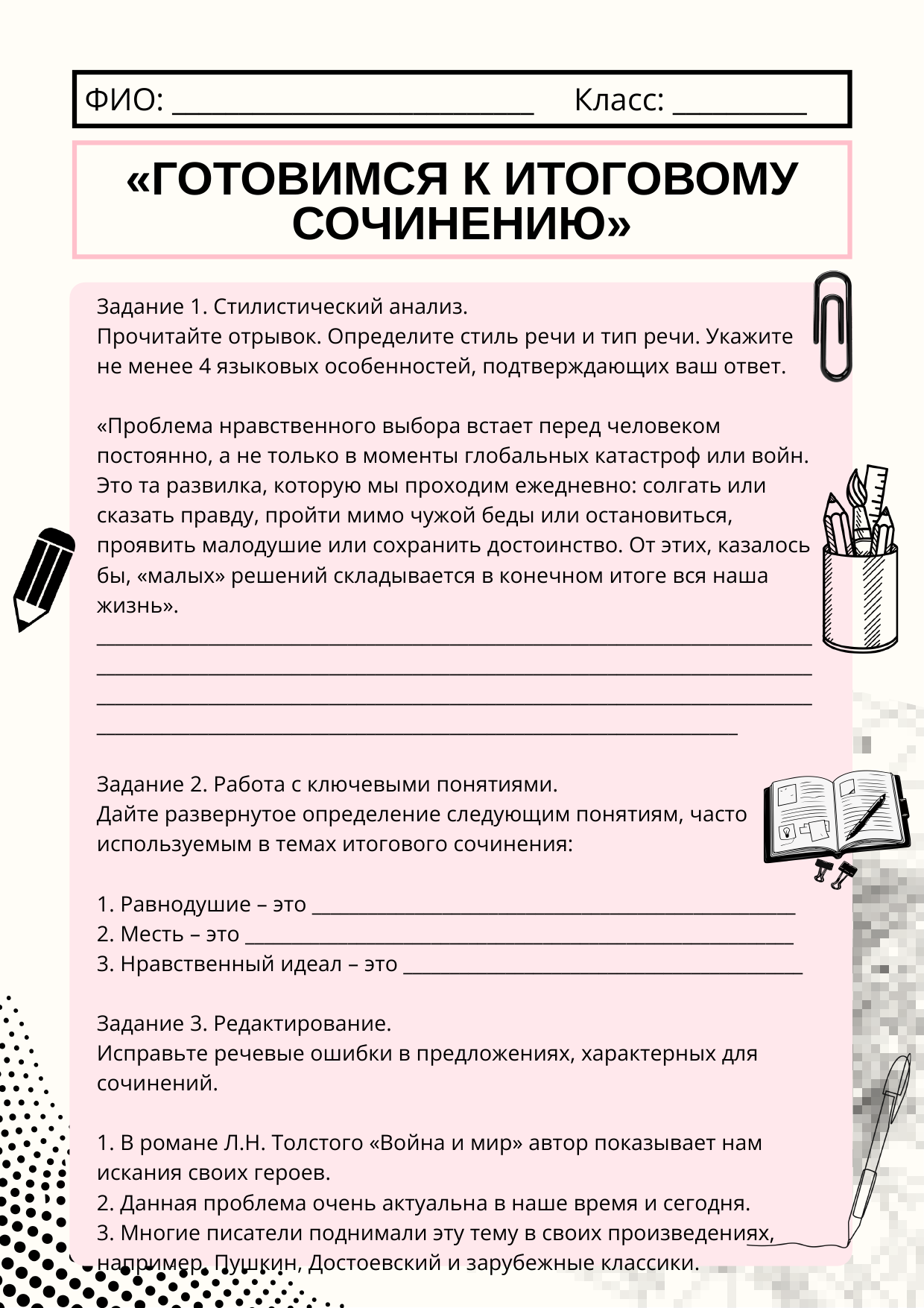

ФИО: ___________________________     Класс: __________

«ГОТОВИМСЯ К ИТОГОВОМУ СОЧИНЕНИЮ»

Задание 1. Стилистический анализ.
Прочитайте отрывок. Определите стиль речи и тип речи. Укажите не менее 4 языковых особенностей, подтверждающих ваш ответ.

«Проблема нравственного выбора встает перед человеком постоянно, а не только в моменты глобальных катастроф или войн. Это та развилка, которую мы проходим ежедневно: солгать или сказать правду, пройти мимо чужой беды или остановиться, проявить малодушие или сохранить достоинство. От этих, казалось бы, «малых» решений складывается в конечном итоге вся наша жизнь».
____________________________________________________________________________________________________________________________________________________________________________________________________________________________________________________________________________________________________________

Задание 2. Работа с ключевыми понятиями.
Дайте развернутое определение следующим понятиям, часто используемым в темах итогового сочинения:

1. Равнодушие – это ____________________________________________________
2. Месть – это ___________________________________________________________
3. Нравственный идеал – это ___________________________________________

Задание 3. Редактирование.
Исправьте речевые ошибки в предложениях, характерных для сочинений.

1. В романе Л.Н. Толстого «Война и мир» автор показывает нам искания своих героев.
2. Данная проблема очень актуальна в наше время и сегодня.
3. Многие писатели поднимали эту тему в своих произведениях, например, Пушкин, Достоевский и зарубежные классики.